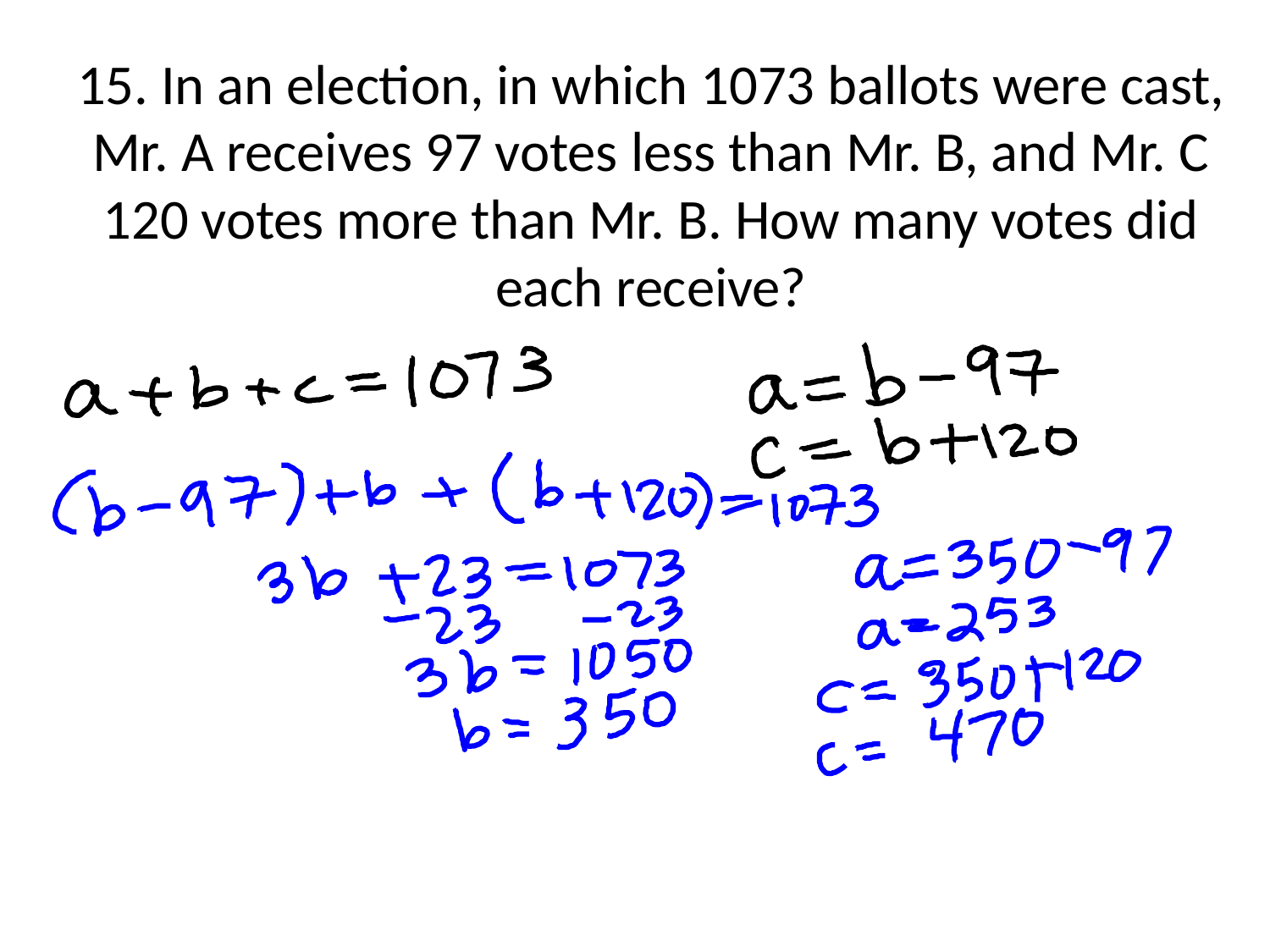

# 15. In an election, in which 1073 ballots were cast, Mr. A receives 97 votes less than Mr. B, and Mr. C 120 votes more than Mr. B. How many votes did each receive?